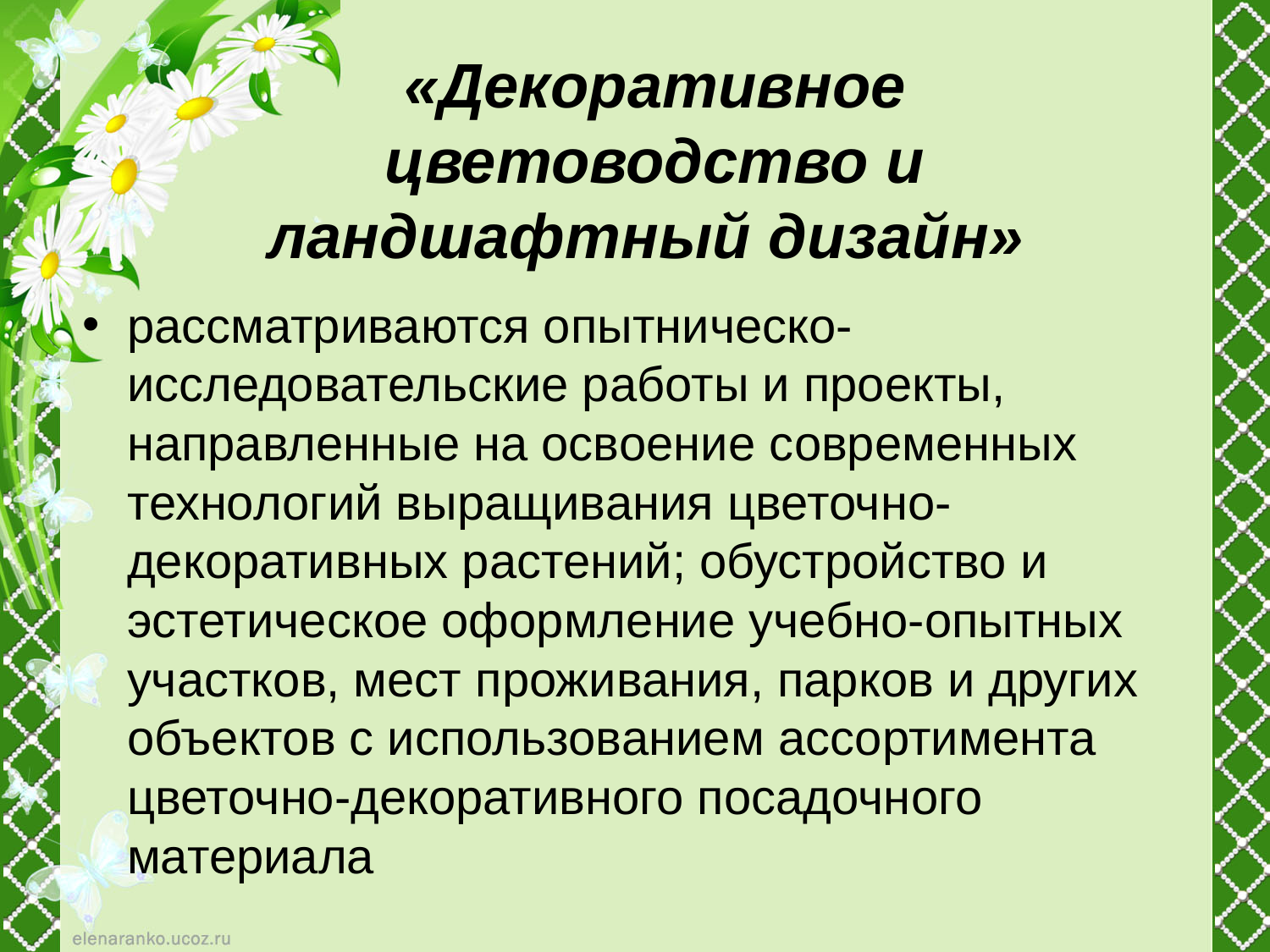

# «Декоративное цветоводство и ландшафтный дизайн»
рассматриваются опытническо-исследовательские работы и проекты, направленные на освоение современных технологий выращивания цветочно-декоративных растений; обустройство и эстетическое оформление учебно-опытных участков, мест проживания, парков и других объектов с использованием ассортимента цветочно-декоративного посадочного материала